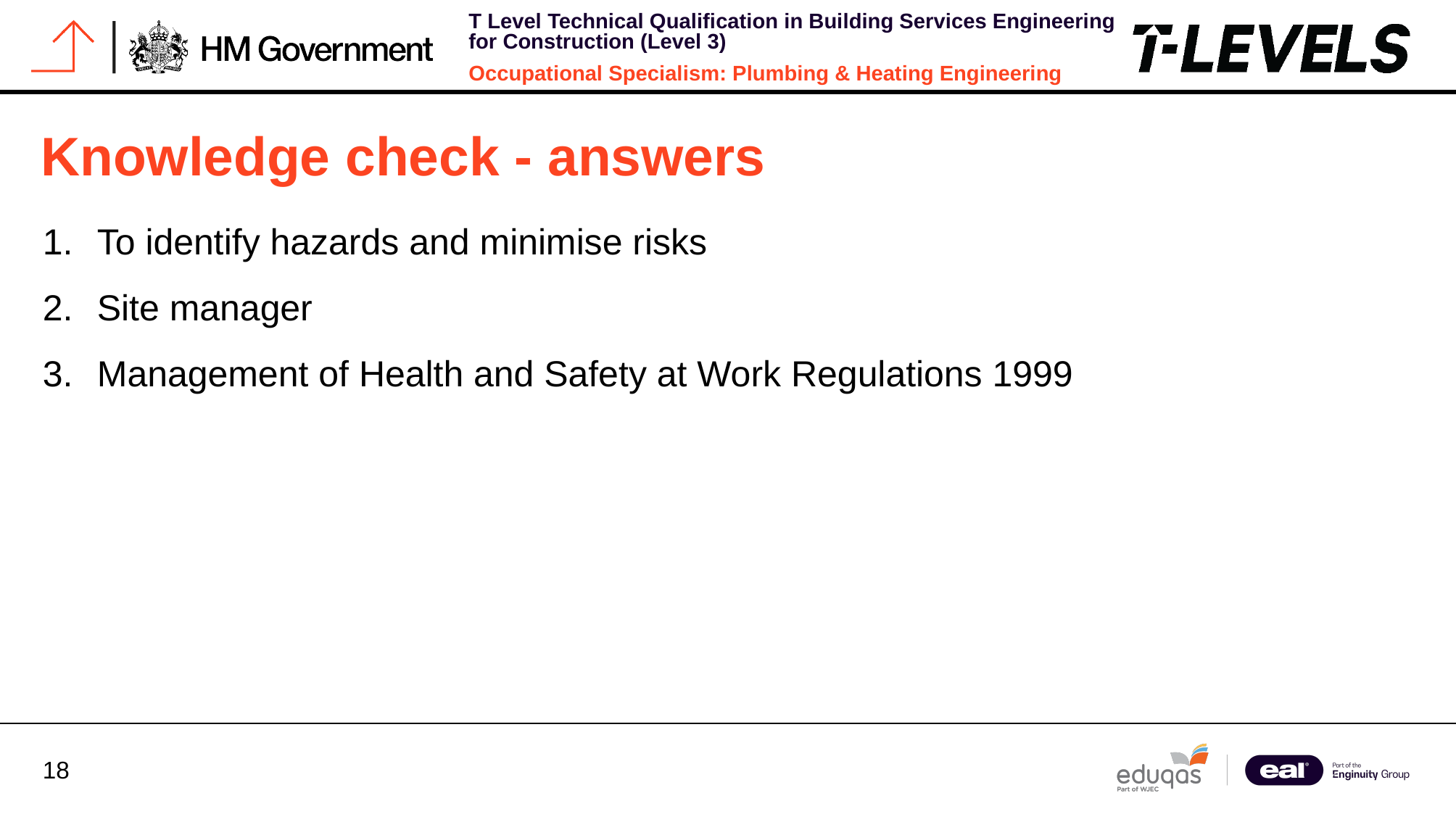

# Knowledge check - answers
To identify hazards and minimise risks
Site manager
Management of Health and Safety at Work Regulations 1999